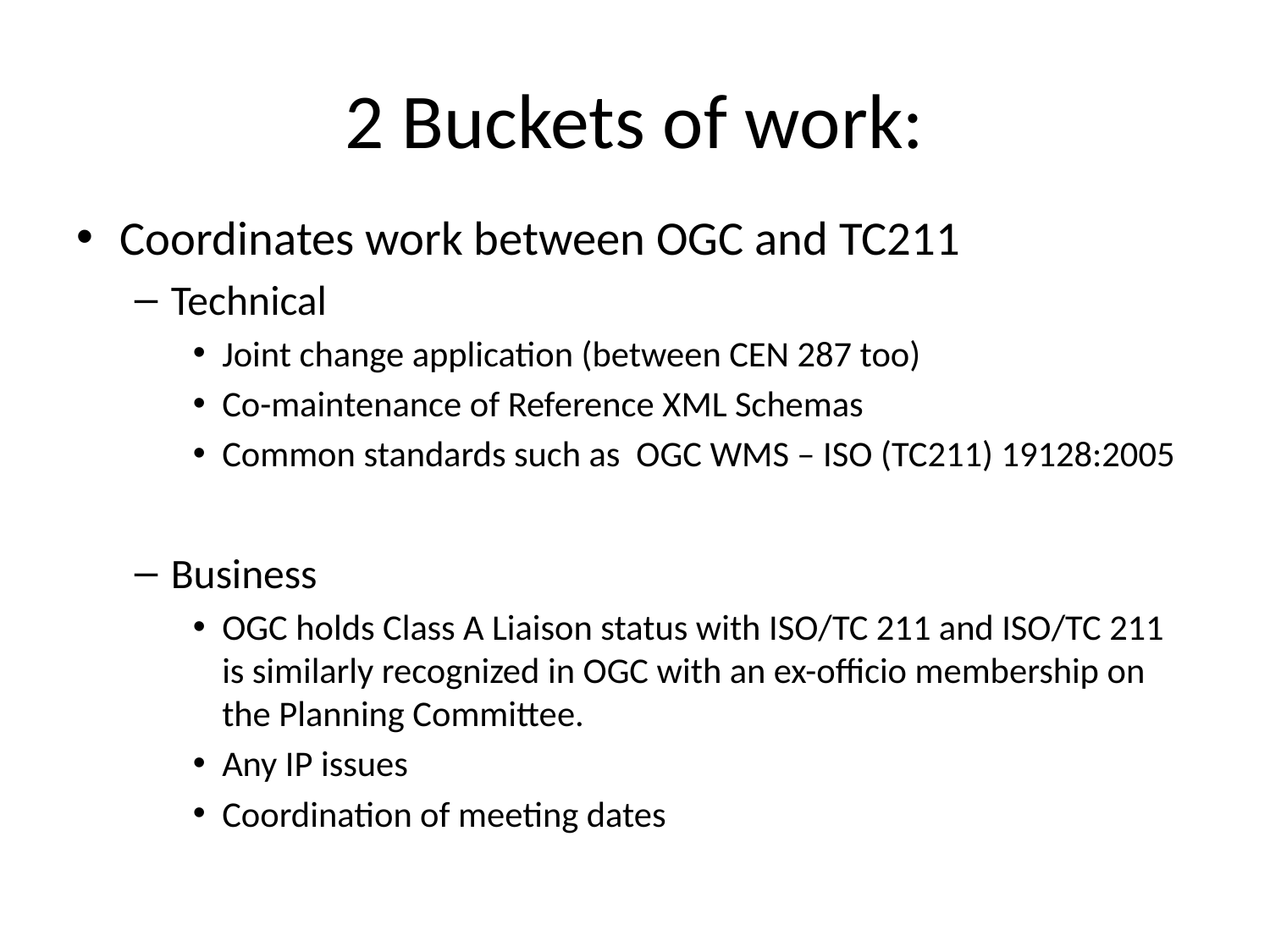

# 2 Buckets of work:
Coordinates work between OGC and TC211
Technical
Joint change application (between CEN 287 too)
Co-maintenance of Reference XML Schemas
Common standards such as  OGC WMS – ISO (TC211) 19128:2005

Business
OGC holds Class A Liaison status with ISO/TC 211 and ISO/TC 211 is similarly recognized in OGC with an ex-officio membership on the Planning Committee.
Any IP issues
Coordination of meeting dates